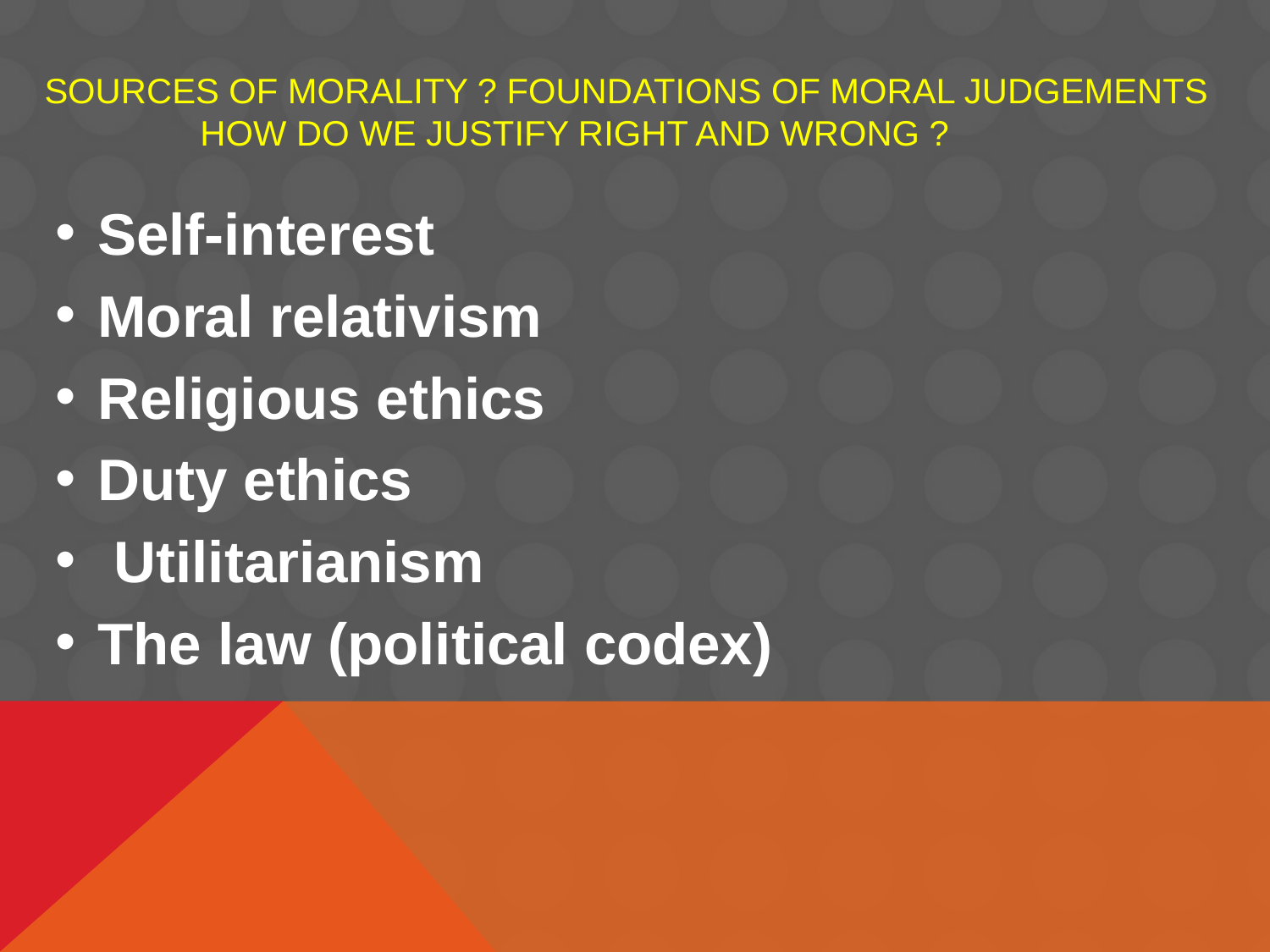

# Sources of morality ? foundations of moral judgements How do we justify right and wrong ?
Self-interest
Moral relativism
Religious ethics
Duty ethics
 Utilitarianism
The law (political codex)